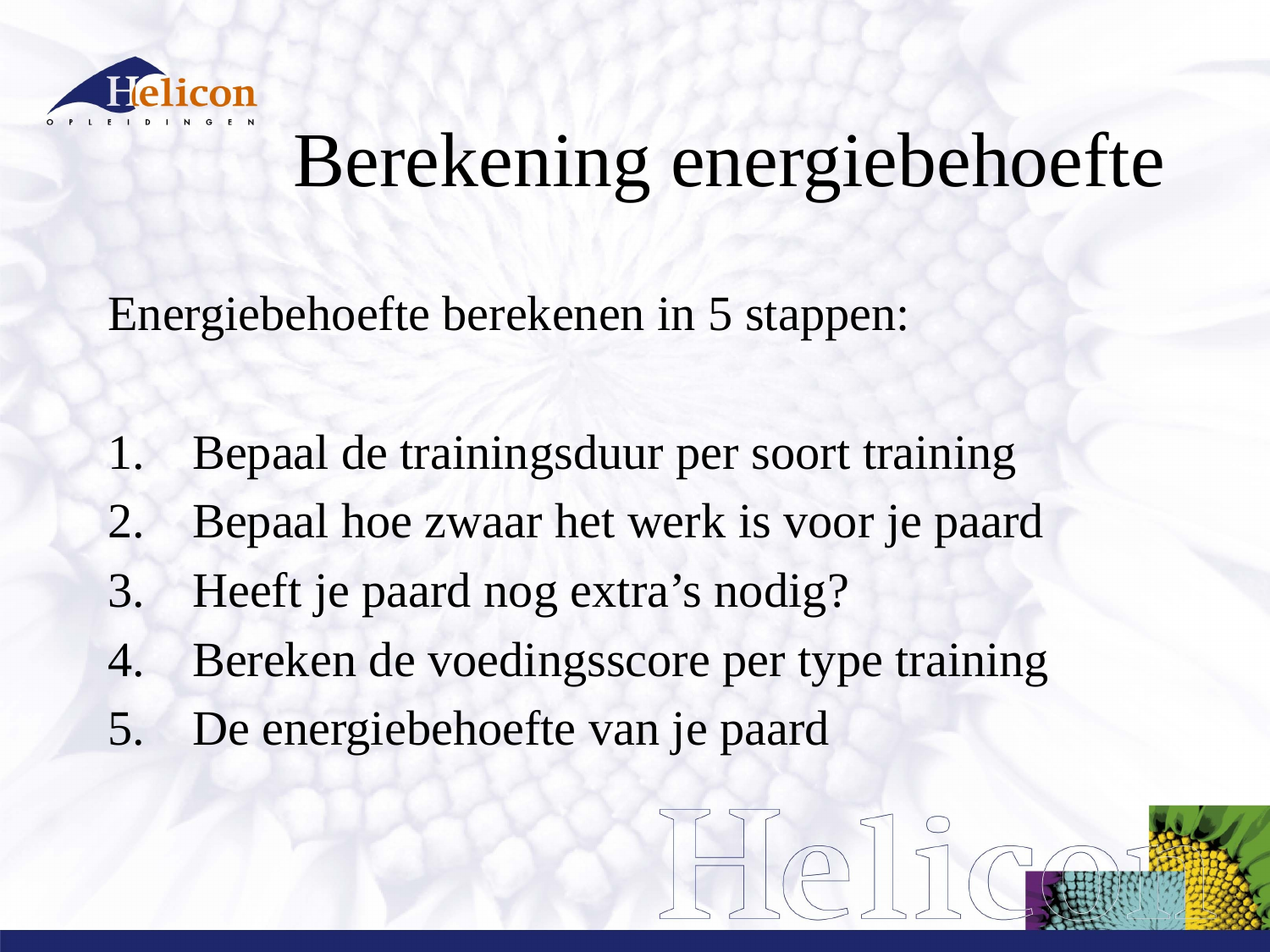

# Berekening energiebehoefte
Energiebehoefte berekenen in 5 stappen:

Bepaal de trainingsduur per soort training
Bepaal hoe zwaar het werk is voor je paard
Heeft je paard nog extra’s nodig?
Bereken de voedingsscore per type training
De energiebehoefte van je paard